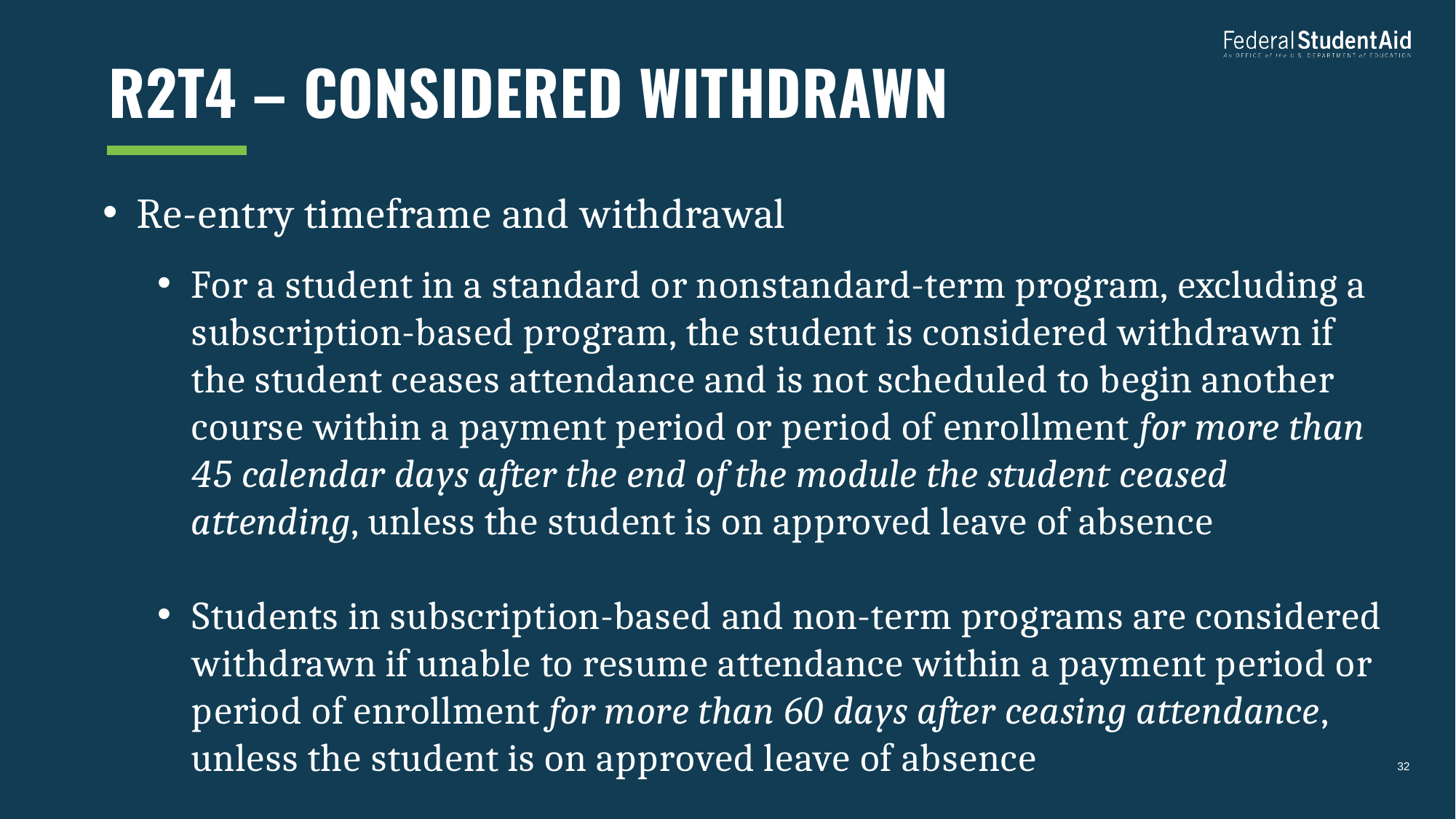

# R2T4 – considered withdrawn
Re-entry timeframe and withdrawal

For a student in a standard or nonstandard-term program, excluding a subscription-based program, the student is considered withdrawn if the student ceases attendance and is not scheduled to begin another course within a payment period or period of enrollment for more than 45 calendar days after the end of the module the student ceased attending, unless the student is on approved leave of absence

Students in subscription-based and non-term programs are considered withdrawn if unable to resume attendance within a payment period or period of enrollment for more than 60 days after ceasing attendance, unless the student is on approved leave of absence

32